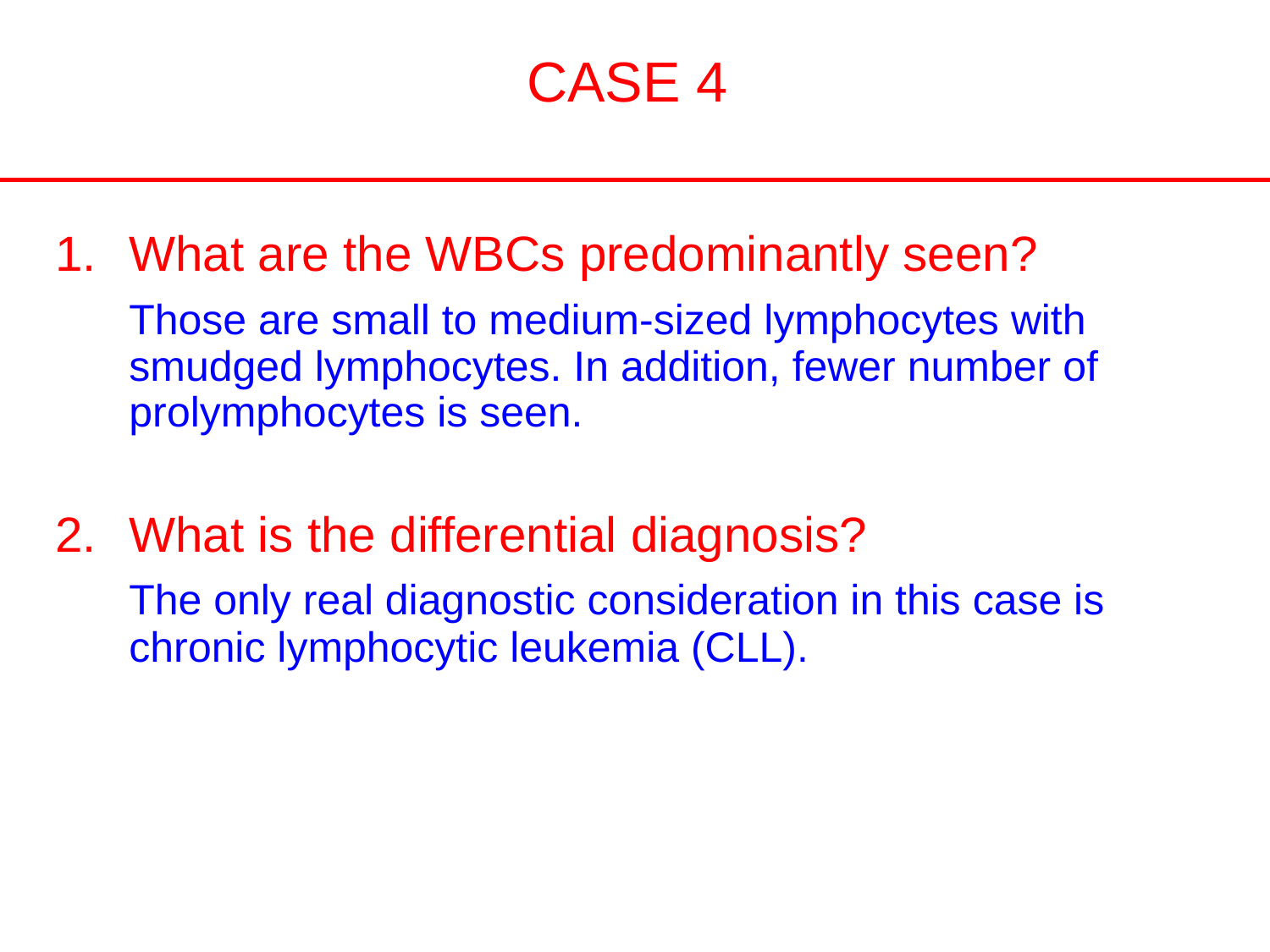

# CASE 4
What are the WBCs predominantly seen?
	Those are small to medium-sized lymphocytes with smudged lymphocytes. In addition, fewer number of prolymphocytes is seen.

What is the differential diagnosis?
	The only real diagnostic consideration in this case is chronic lymphocytic leukemia (CLL).